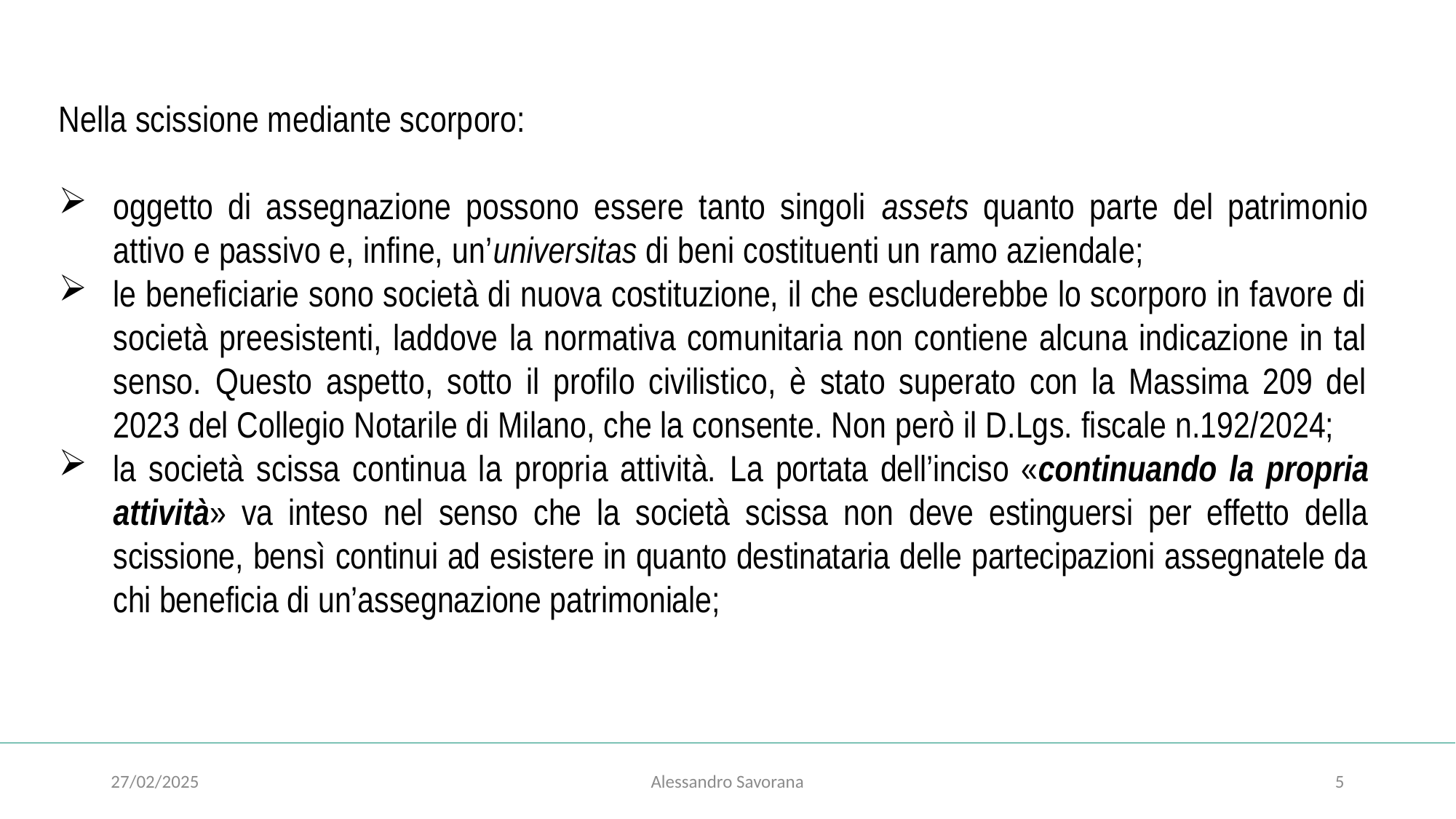

#
Nella scissione mediante scorporo:

oggetto di assegnazione possono essere tanto singoli assets quanto parte del patrimonio attivo e passivo e, infine, un’universitas di beni costituenti un ramo aziendale;
le beneficiarie sono società di nuova costituzione, il che escluderebbe lo scorporo in favore di società preesistenti, laddove la normativa comunitaria non contiene alcuna indicazione in tal senso. Questo aspetto, sotto il profilo civilistico, è stato superato con la Massima 209 del 2023 del Collegio Notarile di Milano, che la consente. Non però il D.Lgs. fiscale n.192/2024;
la società scissa continua la propria attività. La portata dell’inciso «continuando la propria attività» va inteso nel senso che la società scissa non deve estinguersi per effetto della scissione, bensì continui ad esistere in quanto destinataria delle partecipazioni assegnatele da chi beneficia di un’assegnazione patrimoniale;

27/02/2025
Alessandro Savorana
5